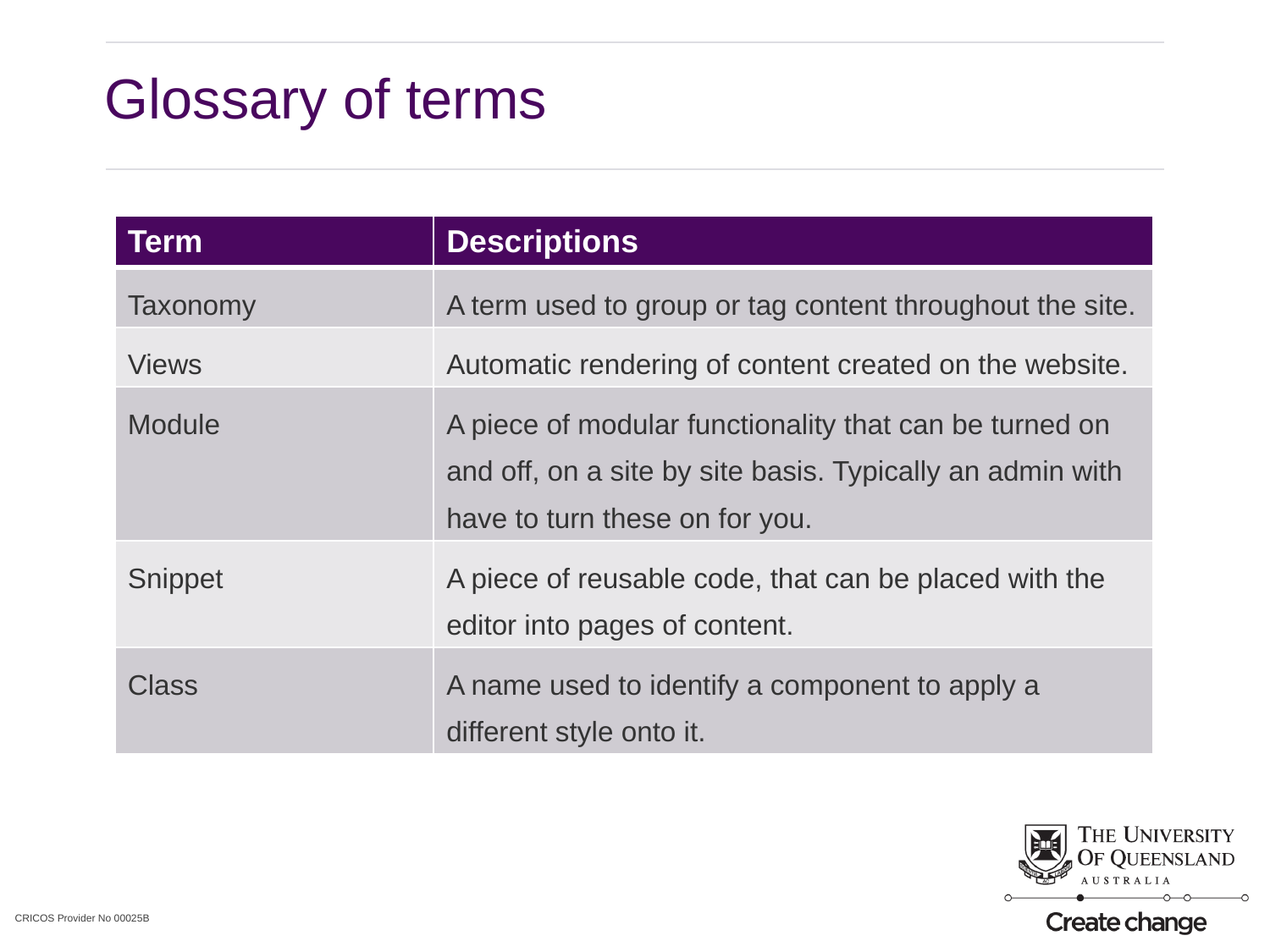

# Glossary of terms
| Term | Descriptions |
| --- | --- |
| Taxonomy | A term used to group or tag content throughout the site. |
| Views | Automatic rendering of content created on the website. |
| Module | A piece of modular functionality that can be turned on and off, on a site by site basis. Typically an admin with have to turn these on for you. |
| Snippet | A piece of reusable code, that can be placed with the editor into pages of content. |
| Class | A name used to identify a component to apply a different style onto it. |